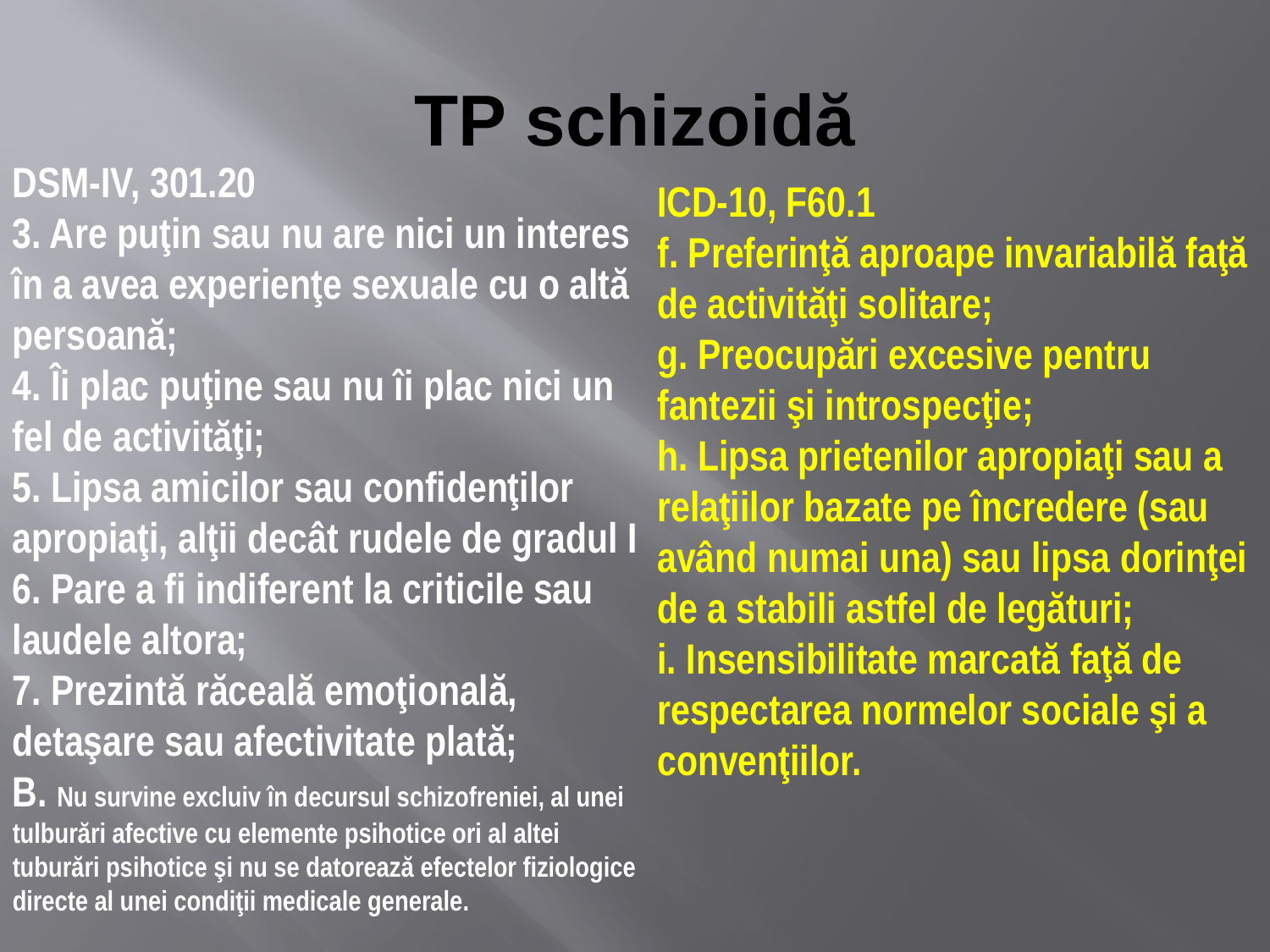

# TP schizoidă
DSM-IV, 301.20
3. Are puţin sau nu are nici un interes în a avea experienţe sexuale cu o altă persoană;
4. Îi plac puţine sau nu îi plac nici un fel de activităţi;
5. Lipsa amicilor sau confidenţilor apropiaţi, alţii decât rudele de gradul I
6. Pare a fi indiferent la criticile sau laudele altora;
7. Prezintă răceală emoţională, detaşare sau afectivitate plată;
B. Nu survine excluiv în decursul schizofreniei, al unei tulburări afective cu elemente psihotice ori al altei tuburări psihotice şi nu se datorează efectelor fiziologice directe al unei condiţii medicale generale.

ICD-10, F60.1
f. Preferinţă aproape invariabilă faţă de activităţi solitare;
g. Preocupări excesive pentru fantezii şi introspecţie;
h. Lipsa prietenilor apropiaţi sau a relaţiilor bazate pe încredere (sau având numai una) sau lipsa dorinţei de a stabili astfel de legături;
i. Insensibilitate marcată faţă de respectarea normelor sociale şi a convenţiilor.